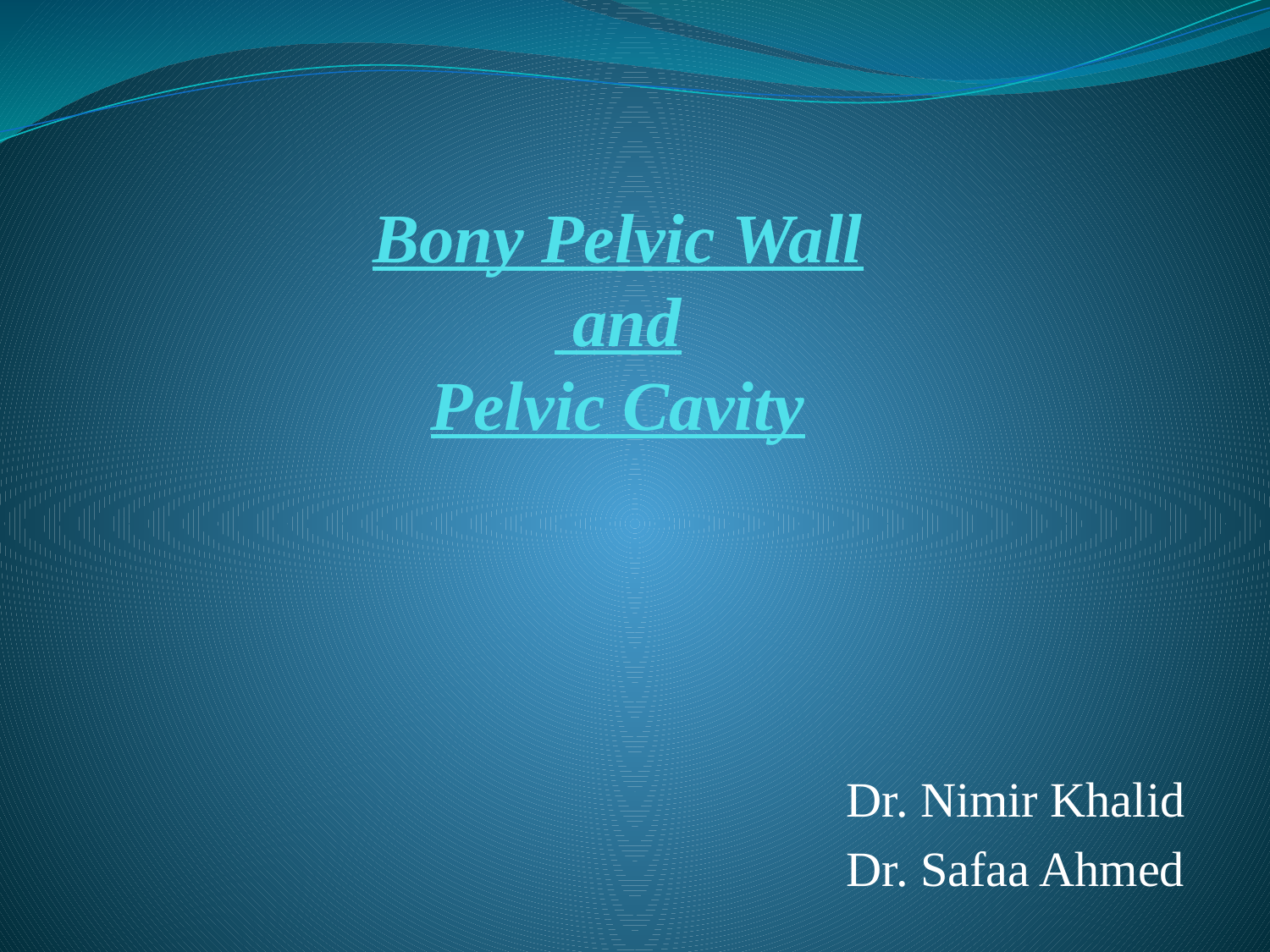

# Bony Pelvic Wall and Pelvic Cavity
Dr. Nimir Khalid
Dr. Safaa Ahmed